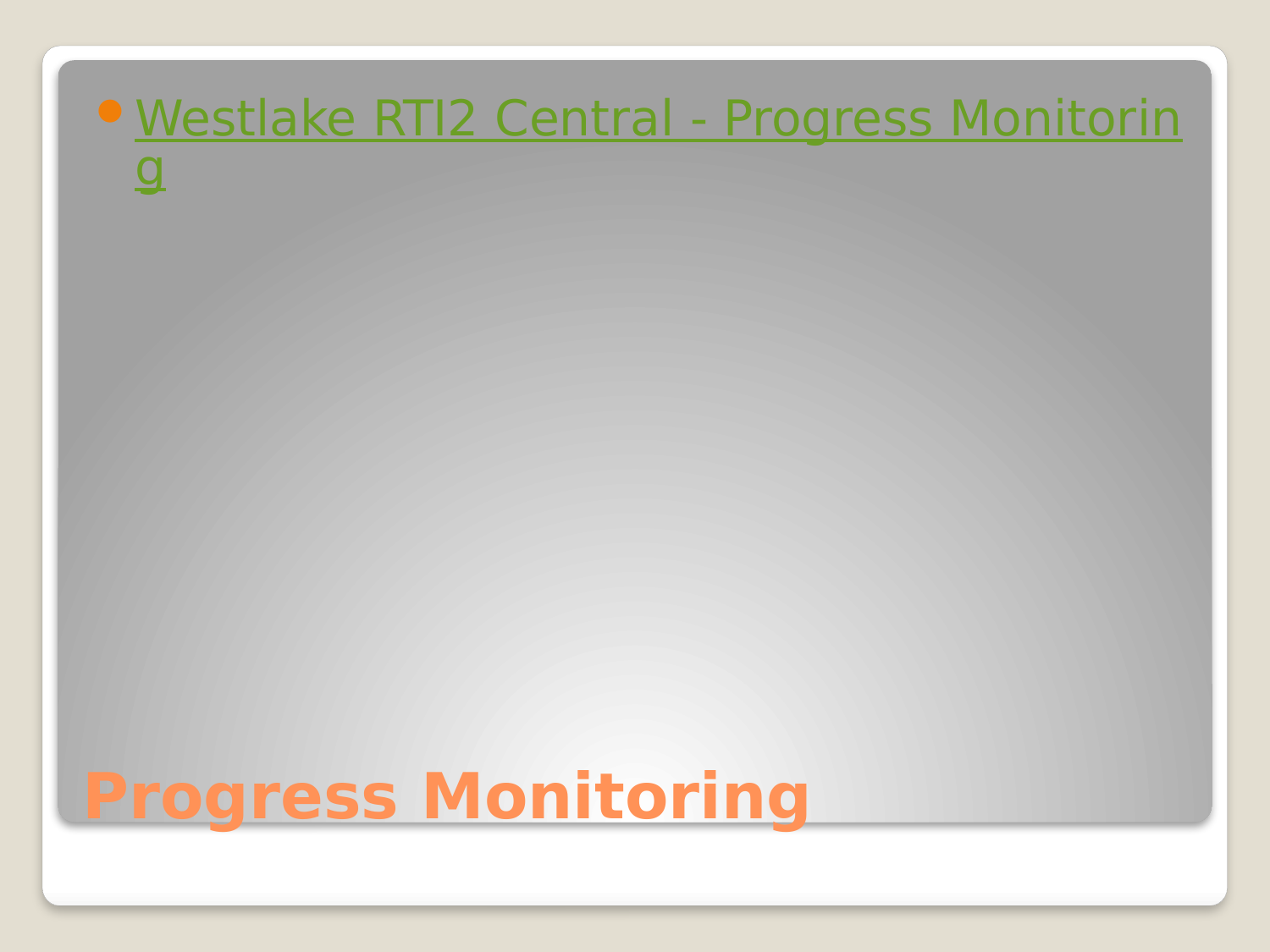

Westlake RTI2 Central - Progress Monitoring

# Progress Monitoring